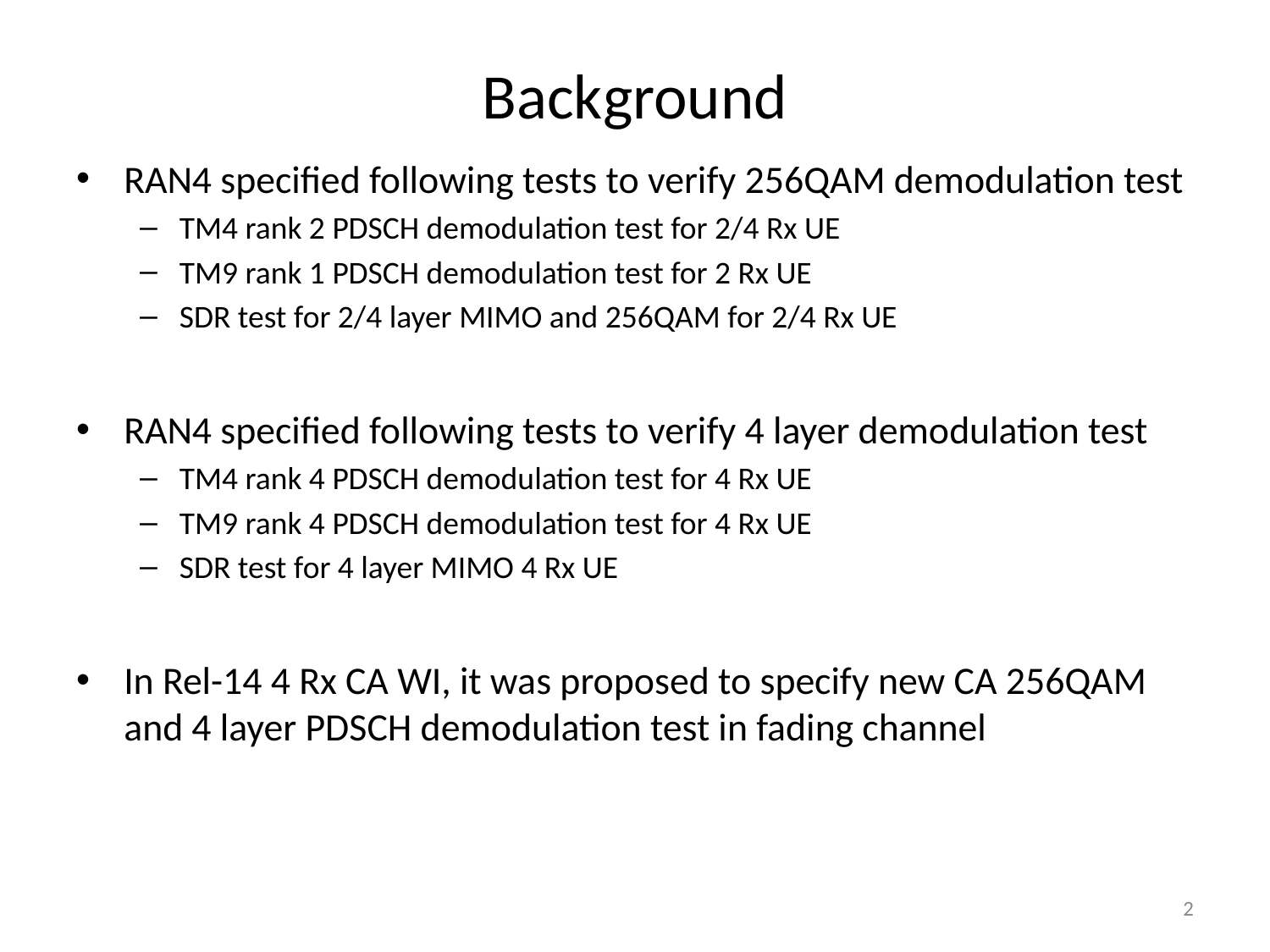

# Background
RAN4 specified following tests to verify 256QAM demodulation test
TM4 rank 2 PDSCH demodulation test for 2/4 Rx UE
TM9 rank 1 PDSCH demodulation test for 2 Rx UE
SDR test for 2/4 layer MIMO and 256QAM for 2/4 Rx UE

RAN4 specified following tests to verify 4 layer demodulation test
TM4 rank 4 PDSCH demodulation test for 4 Rx UE
TM9 rank 4 PDSCH demodulation test for 4 Rx UE
SDR test for 4 layer MIMO 4 Rx UE

In Rel-14 4 Rx CA WI, it was proposed to specify new CA 256QAM and 4 layer PDSCH demodulation test in fading channel

2